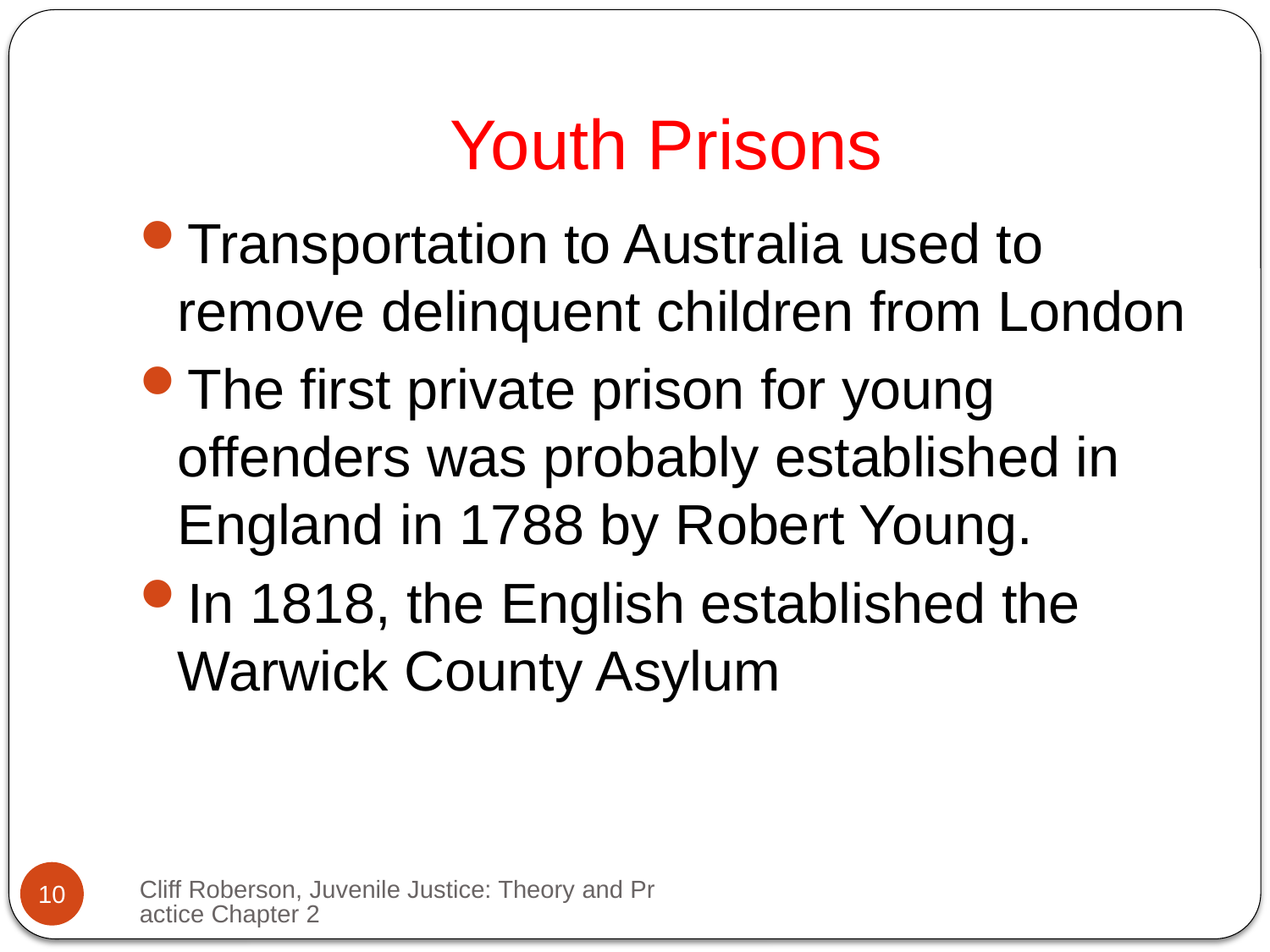

# Youth Prisons
Transportation to Australia used to remove delinquent children from London
The first private prison for young offenders was probably established in England in 1788 by Robert Young.
In 1818, the English established the Warwick County Asylum

Cliff Roberson, Juvenile Justice: Theory and Practice Chapter 2
10